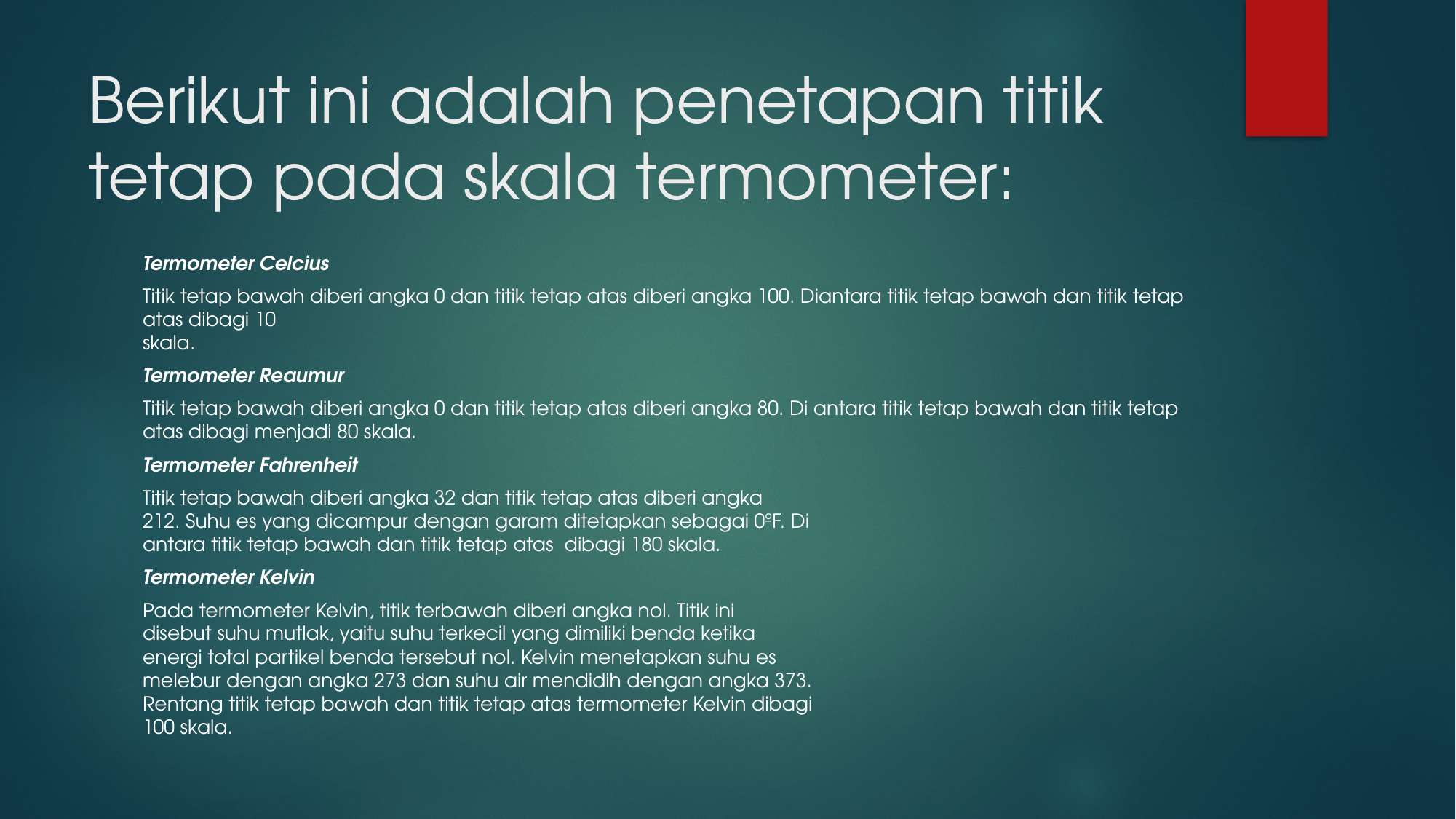

# Berikut ini adalah penetapan titik tetap pada skala termometer:
Termometer Celcius
Titik tetap bawah diberi angka 0 dan titik tetap atas diberi angka 100. Diantara titik tetap bawah dan titik tetap atas dibagi 10
skala.
Termometer Reaumur
Titik tetap bawah diberi angka 0 dan titik tetap atas diberi angka 80. Di antara titik tetap bawah dan titik tetap atas dibagi menjadi 80 skala.
Termometer Fahrenheit
Titik tetap bawah diberi angka 32 dan titik tetap atas diberi angka
212. Suhu es yang dicampur dengan garam ditetapkan sebagai 0ºF. Di
antara titik tetap bawah dan titik tetap atas  dibagi 180 skala.
Termometer Kelvin
Pada termometer Kelvin, titik terbawah diberi angka nol. Titik ini
disebut suhu mutlak, yaitu suhu terkecil yang dimiliki benda ketika
energi total partikel benda tersebut nol. Kelvin menetapkan suhu es
melebur dengan angka 273 dan suhu air mendidih dengan angka 373.
Rentang titik tetap bawah dan titik tetap atas termometer Kelvin dibagi
100 skala.